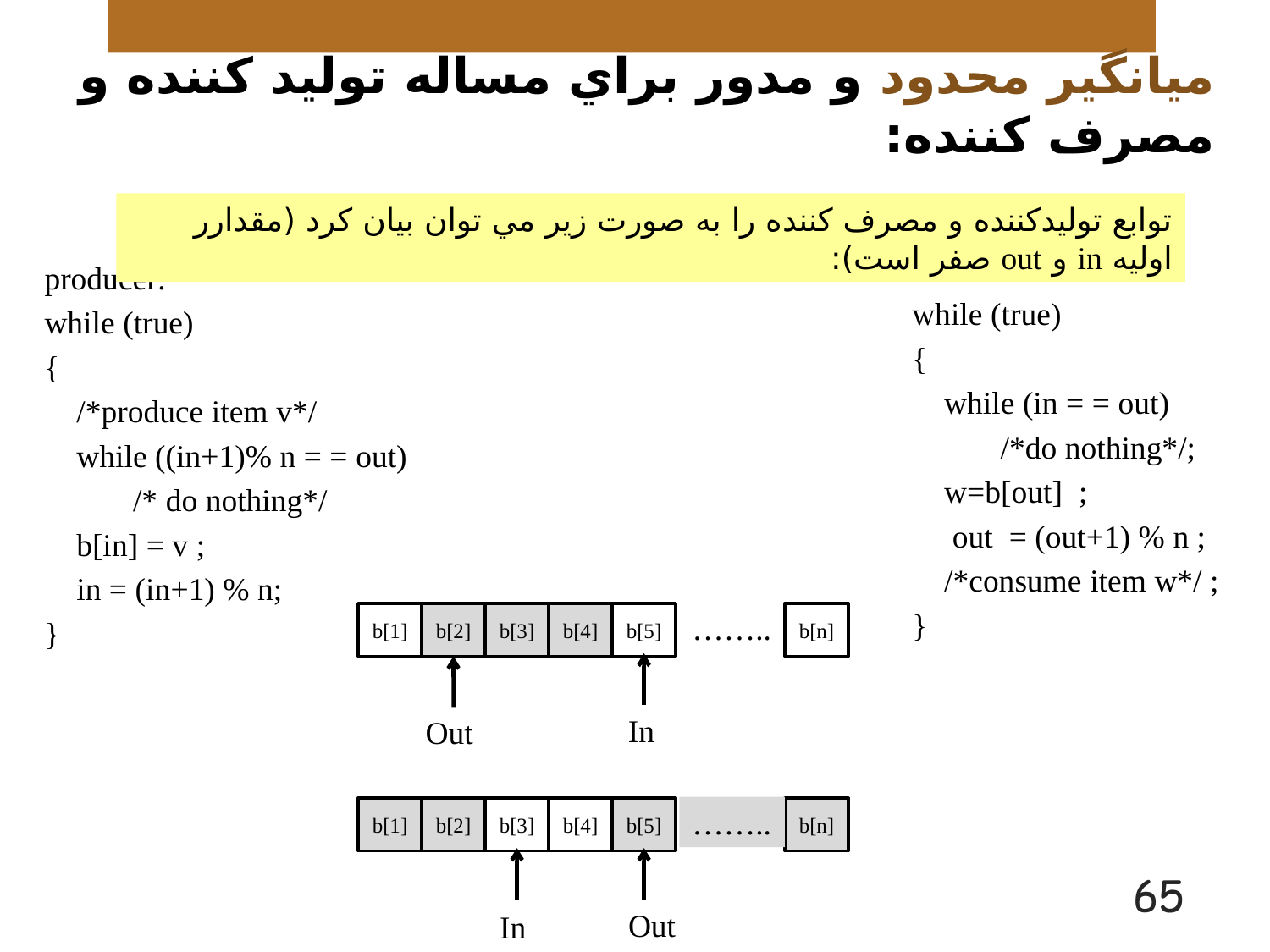

# ميانگير محدود و مدور براي مساله توليد کننده و مصرف کننده:
producer:
while (true)
{
    /*produce item v*/
    while ((in+1)% n = = out)
           /* do nothing*/
    b[in] = v ;
    in = (in+1) % n;
}

توابع توليدكننده و مصرف كننده را به صورت زير مي توان بيان كرد (مقدارر اوليه in و out صفر است):
consumer:
while (true)
{
    while (in = = out)
           /*do nothing*/;
    w=b[out]  ;
     out  = (out+1) % n ;
    /*consume item w*/ ;
}
……..
b[1]
b[2]
b[3]
b[4]
b[5]
b[n]
In
Out
……..
b[1]
b[2]
b[3]
b[4]
b[5]
b[n]

65
Out
In